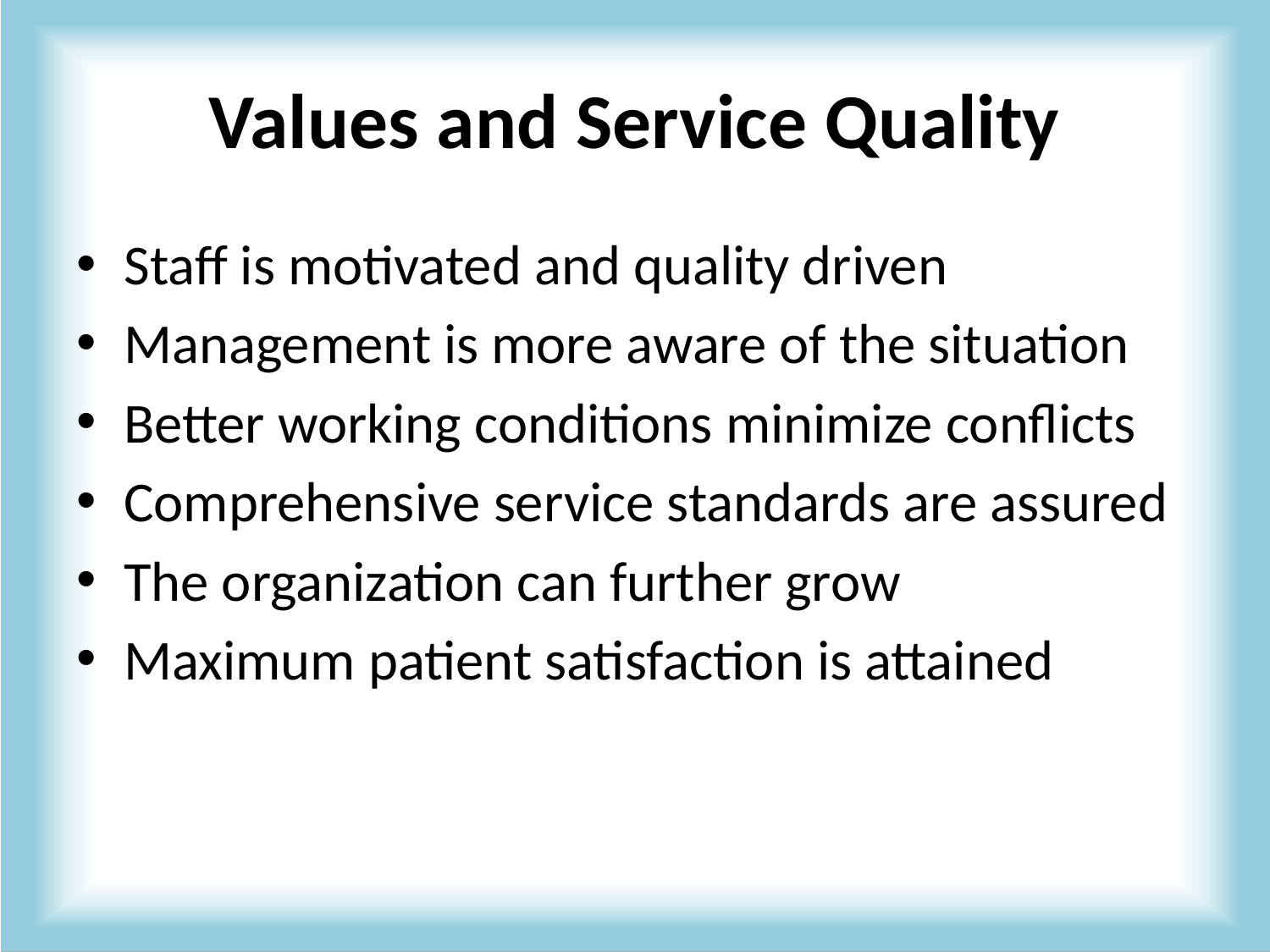

# Values and Service Quality
Staff is motivated and quality driven
Management is more aware of the situation
Better working conditions minimize conflicts
Comprehensive service standards are assured
The organization can further grow
Maximum patient satisfaction is attained